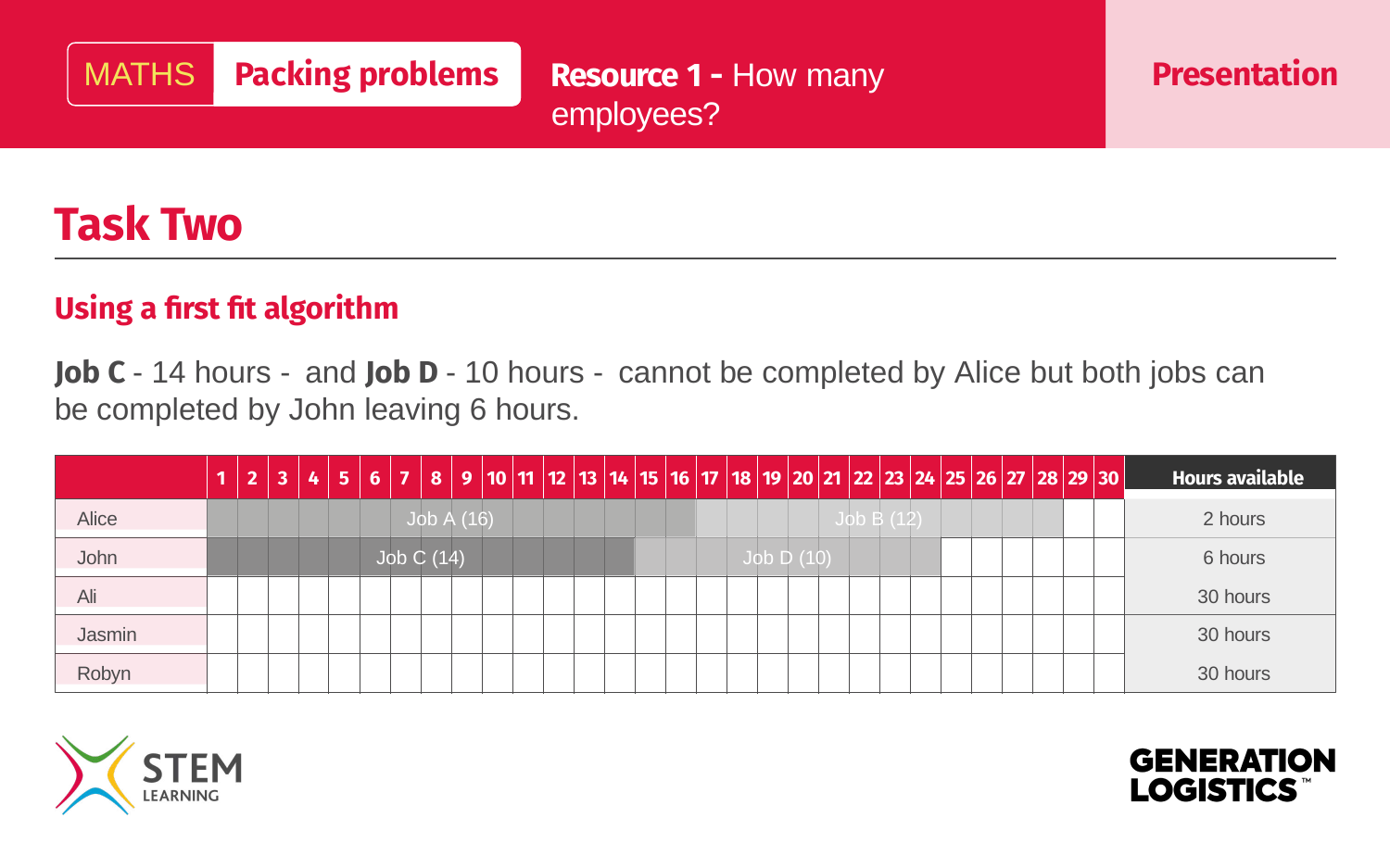

MATHS
Packing problems
Presentation
# Resource 1 - How many employees?
Task Two

Using a first fit algorithm
Job C - 14 hours - and Job D - 10 hours - cannot be completed by Alice but both jobs can be completed by John leaving 6 hours.

1
2
3
4
5
6
7
8
9
10
11
12
13
14
15
16
17
18
19
20
21
22
23
24
25
26
27
28
29
30
Hours available
2 hours
Alice

Job A (16)
Job B (12)

John
6 hours
Job C (14)
Job D (10)
Ali
30 hours
Jasmin
30 hours
Robyn
30 hours